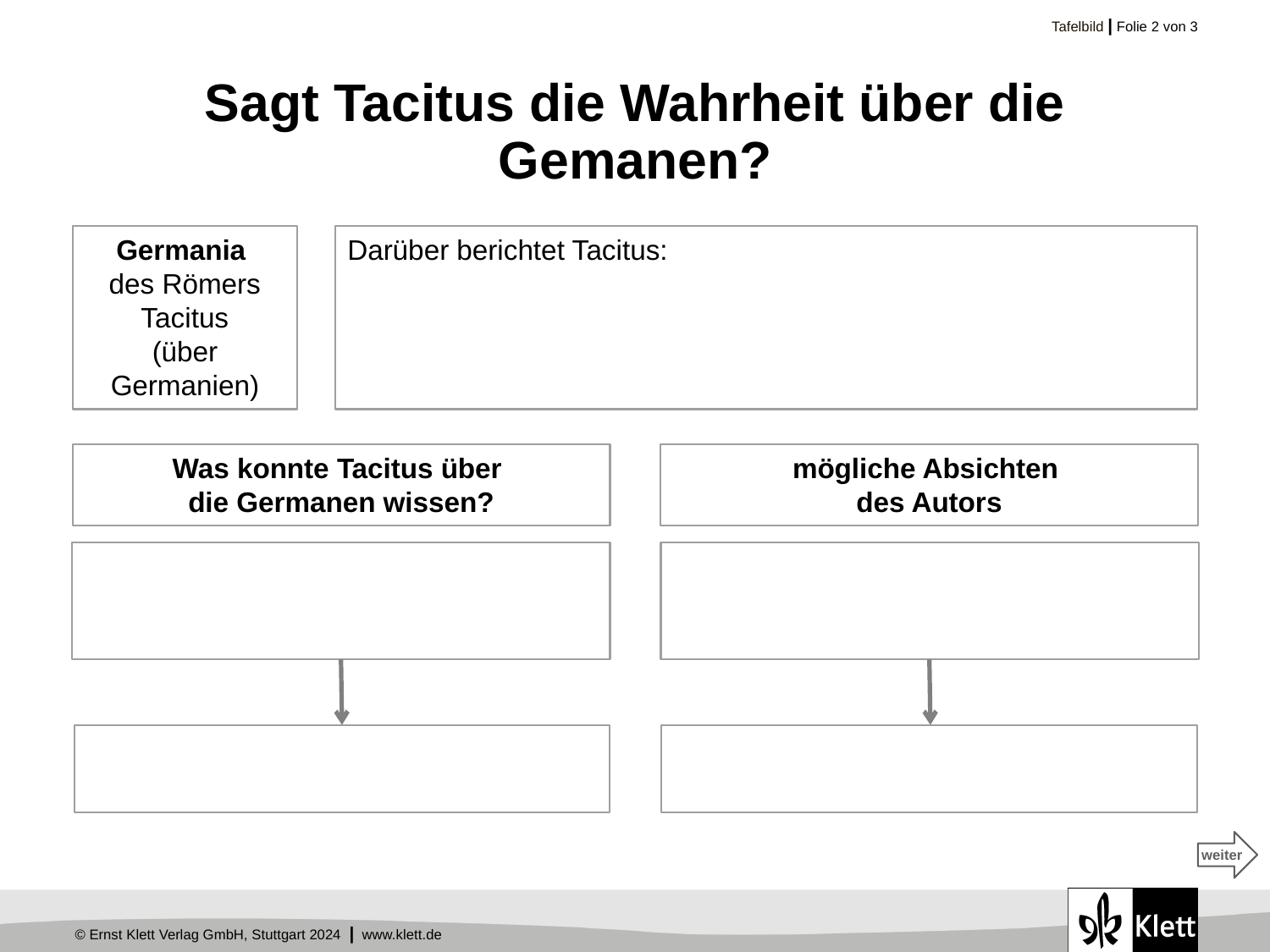

# Sagt Tacitus die Wahrheit über die Gemanen?
Germania
des Römers Tacitus
(über Germanien)
Darüber berichtet Tacitus:
Was konnte Tacitus über
die Germanen wissen?
mögliche Absichten
des Autors

weiter
weiter
weiter